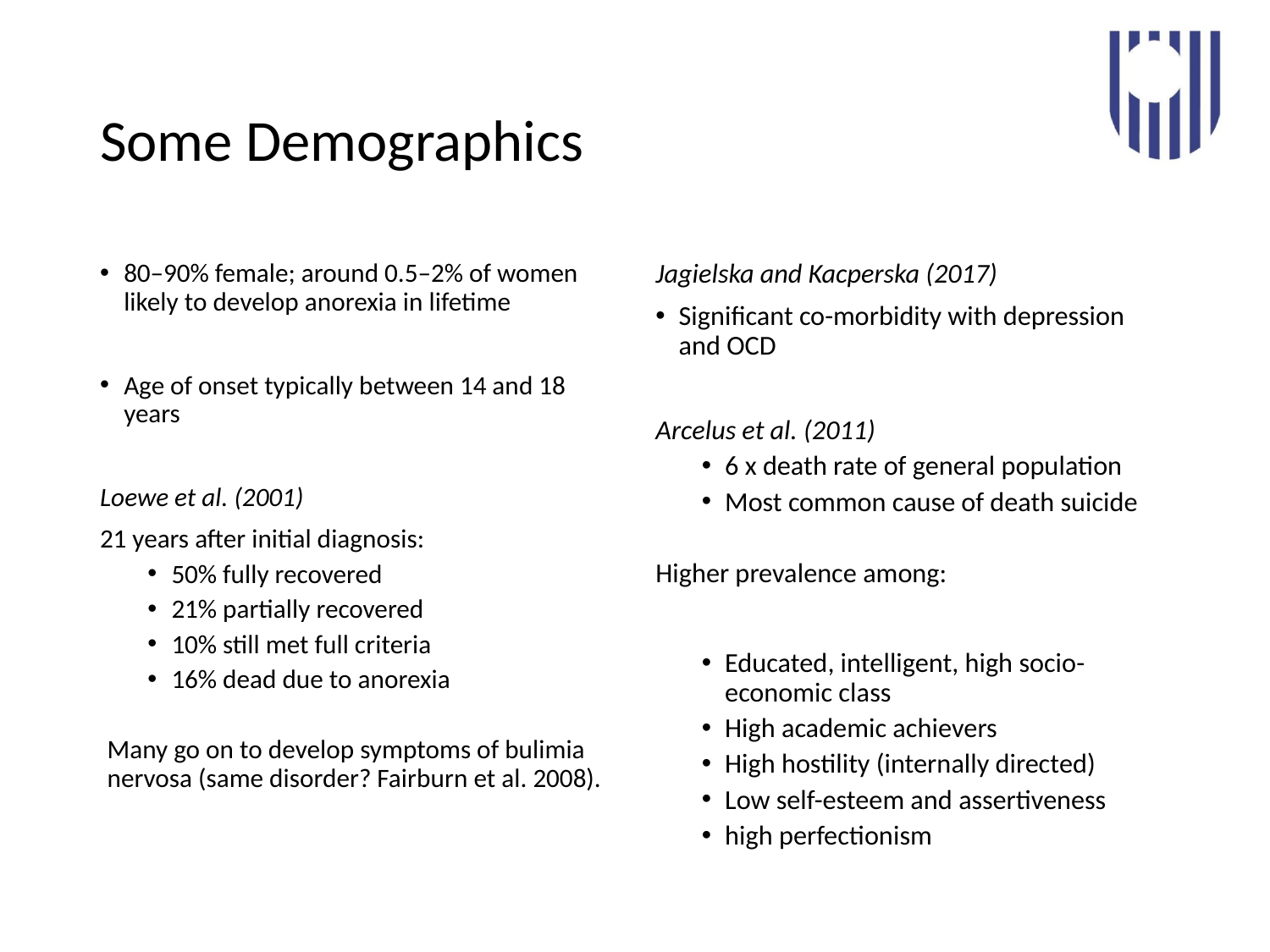

# Some Demographics
80–90% female; around 0.5–2% of women likely to develop anorexia in lifetime

Age of onset typically between 14 and 18 years

Loewe et al. (2001)
21 years after initial diagnosis:
50% fully recovered
21% partially recovered
10% still met full criteria
16% dead due to anorexia

Many go on to develop symptoms of bulimia nervosa (same disorder? Fairburn et al. 2008).
Jagielska and Kacperska (2017)
Significant co-morbidity with depression and OCD

Arcelus et al. (2011)
6 x death rate of general population
Most common cause of death suicide

Higher prevalence among:

Educated, intelligent, high socio-economic class
High academic achievers
High hostility (internally directed)
Low self-esteem and assertiveness
high perfectionism